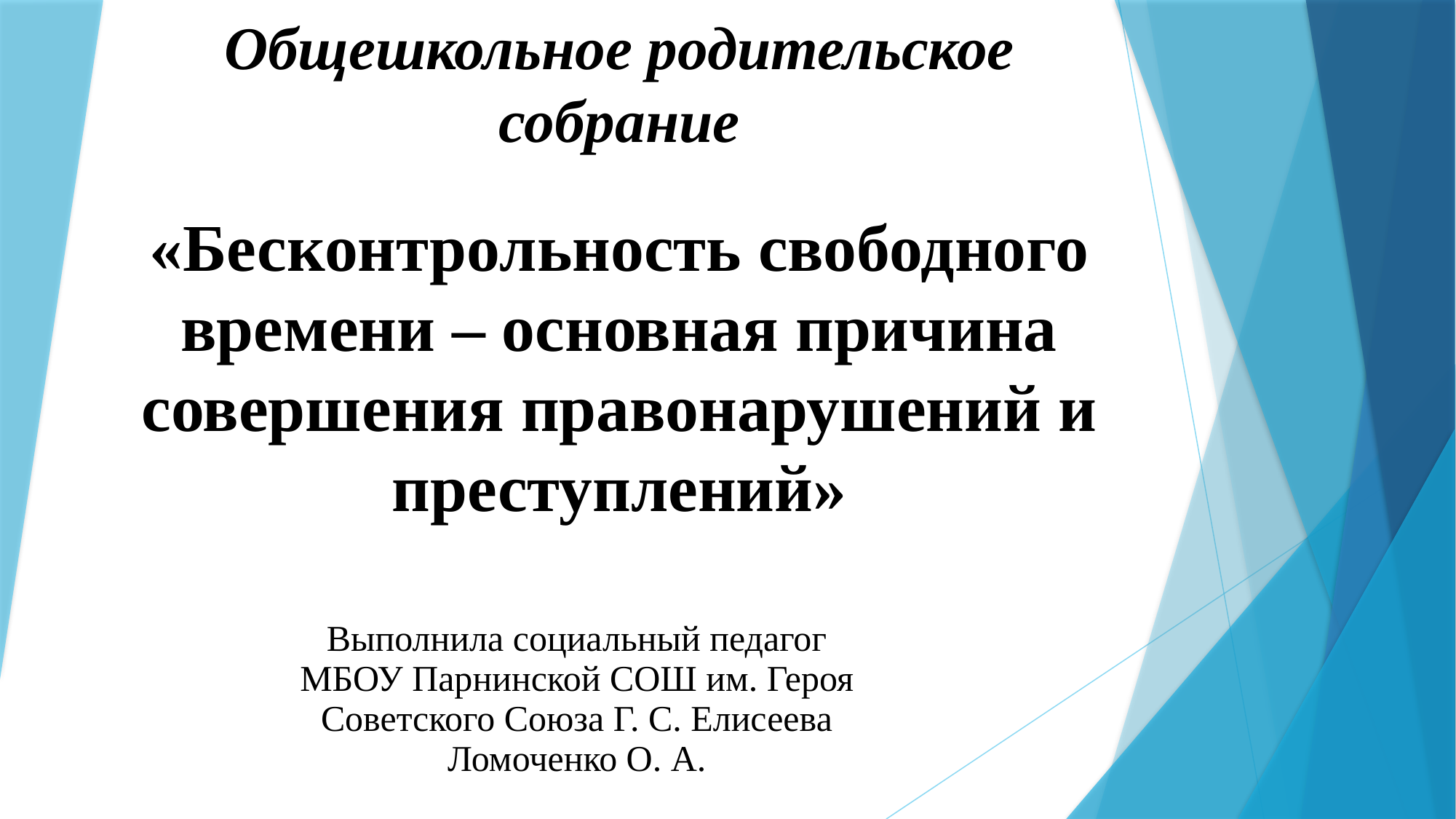

# Общешкольное родительское собрание
«Бесконтрольность свободного времени – основная причина совершения правонарушений и преступлений»

| Выполнила социальный педагог МБОУ Парнинской СОШ им. Героя Советского Союза Г. С. Елисеева Ломоченко О. А. |
| --- |